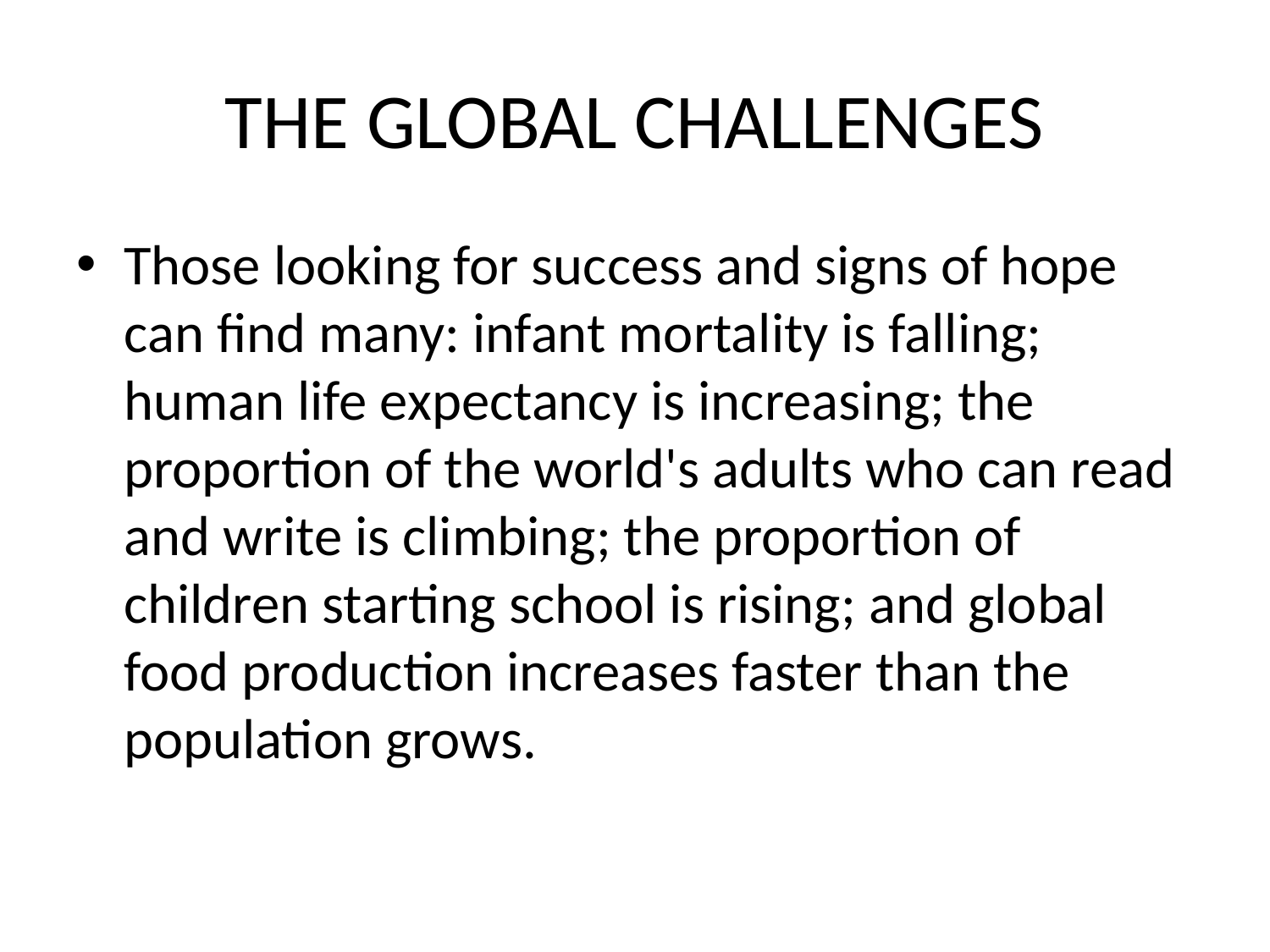

# THE GLOBAL CHALLENGES
Those looking for success and signs of hope can find many: infant mortality is falling; human life expectancy is increasing; the proportion of the world's adults who can read and write is climbing; the proportion of children starting school is rising; and global food production increases faster than the population grows.